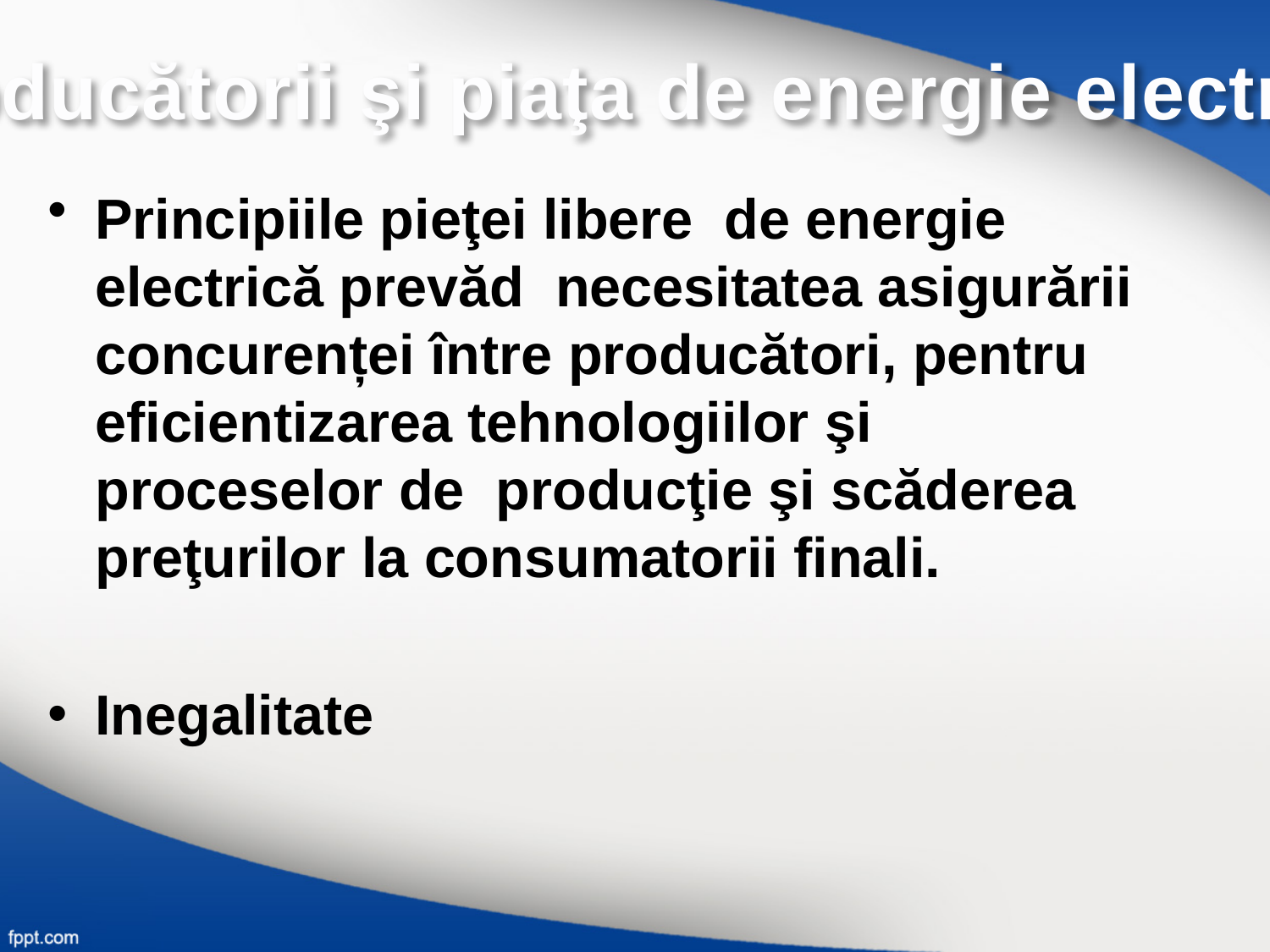

Producătorii şi piaţa de energie electrică
Principiile pieţei libere  de energie electrică prevăd  necesitatea asigurării concurenței între producători, pentru eficientizarea tehnologiilor şi proceselor de  producţie şi scăderea preţurilor la consumatorii finali.

Inegalitate